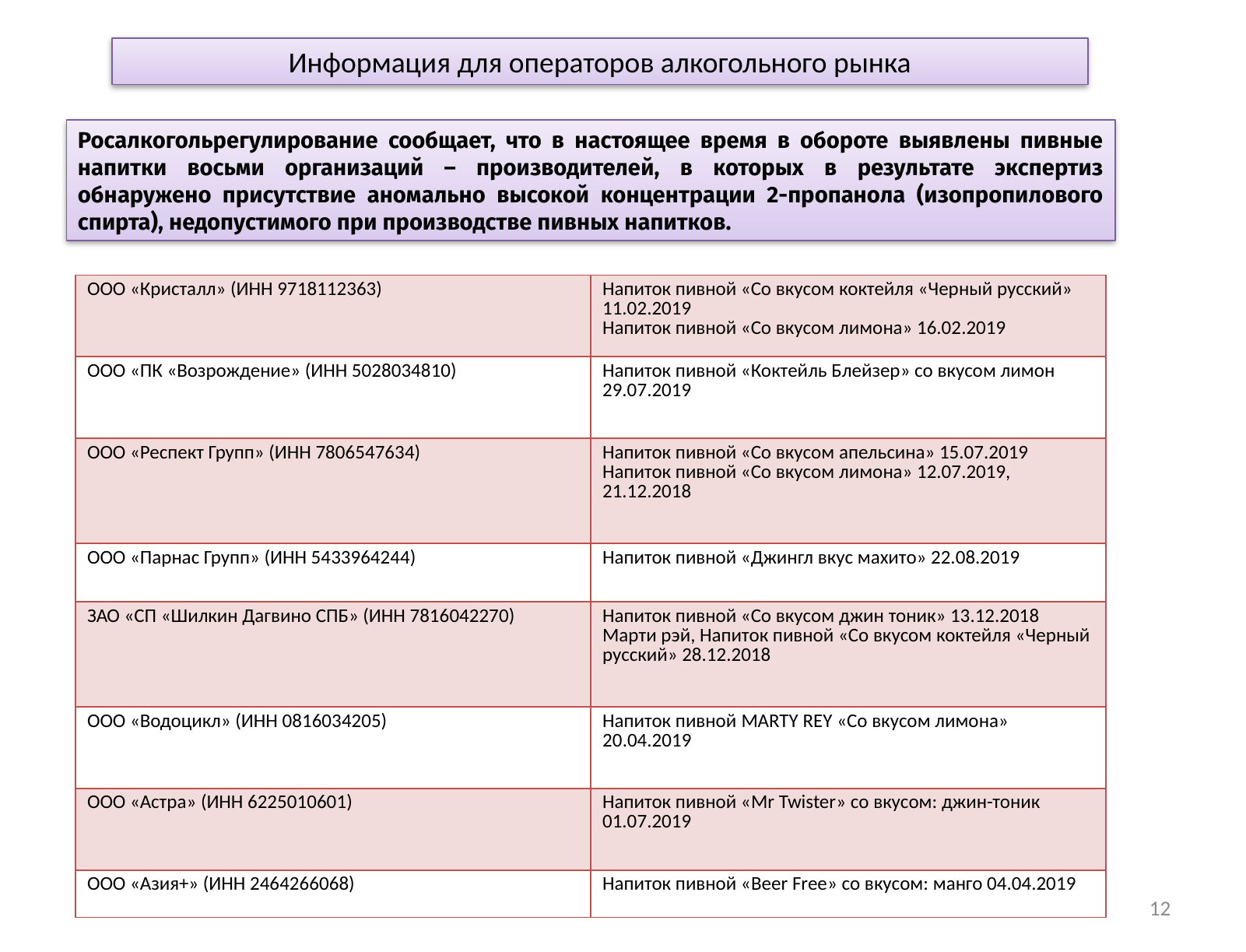

Информация для операторов алкогольного рынка
Росалкогольрегулирование сообщает, что в настоящее время в обороте выявлены пивные напитки восьми организаций – производителей, в которых в результате экспертиз обнаружено присутствие аномально высокой концентрации 2-пропанола (изопропилового спирта), недопустимого при производстве пивных напитков.
| ООО «Кристалл» (ИНН 9718112363) | Напиток пивной «Со вкусом коктейля «Черный русский» 11.02.2019 Напиток пивной «Со вкусом лимона» 16.02.2019 |
| --- | --- |
| ООО «ПК «Возрождение» (ИНН 5028034810) | Напиток пивной «Коктейль Блейзер» со вкусом лимон 29.07.2019 |
| ООО «Респект Групп» (ИНН 7806547634) | Напиток пивной «Со вкусом апельсина» 15.07.2019 Напиток пивной «Со вкусом лимона» 12.07.2019, 21.12.2018 |
| ООО «Парнас Групп» (ИНН 5433964244) | Напиток пивной «Джингл вкус махито» 22.08.2019 |
| ЗАО «СП «Шилкин Дагвино СПБ» (ИНН 7816042270) | Напиток пивной «Со вкусом джин тоник» 13.12.2018 Марти рэй, Напиток пивной «Со вкусом коктейля «Черный русский» 28.12.2018 |
| ООО «Водоцикл» (ИНН 0816034205) | Напиток пивной MARTY REY «Со вкусом лимона» 20.04.2019 |
| ООО «Астра» (ИНН 6225010601) | Напиток пивной «Mr Twister» со вкусом: джин-тоник 01.07.2019 |
| ООО «Азия+» (ИНН 2464266068) | Напиток пивной «Beer Free» со вкусом: манго 04.04.2019 |
12